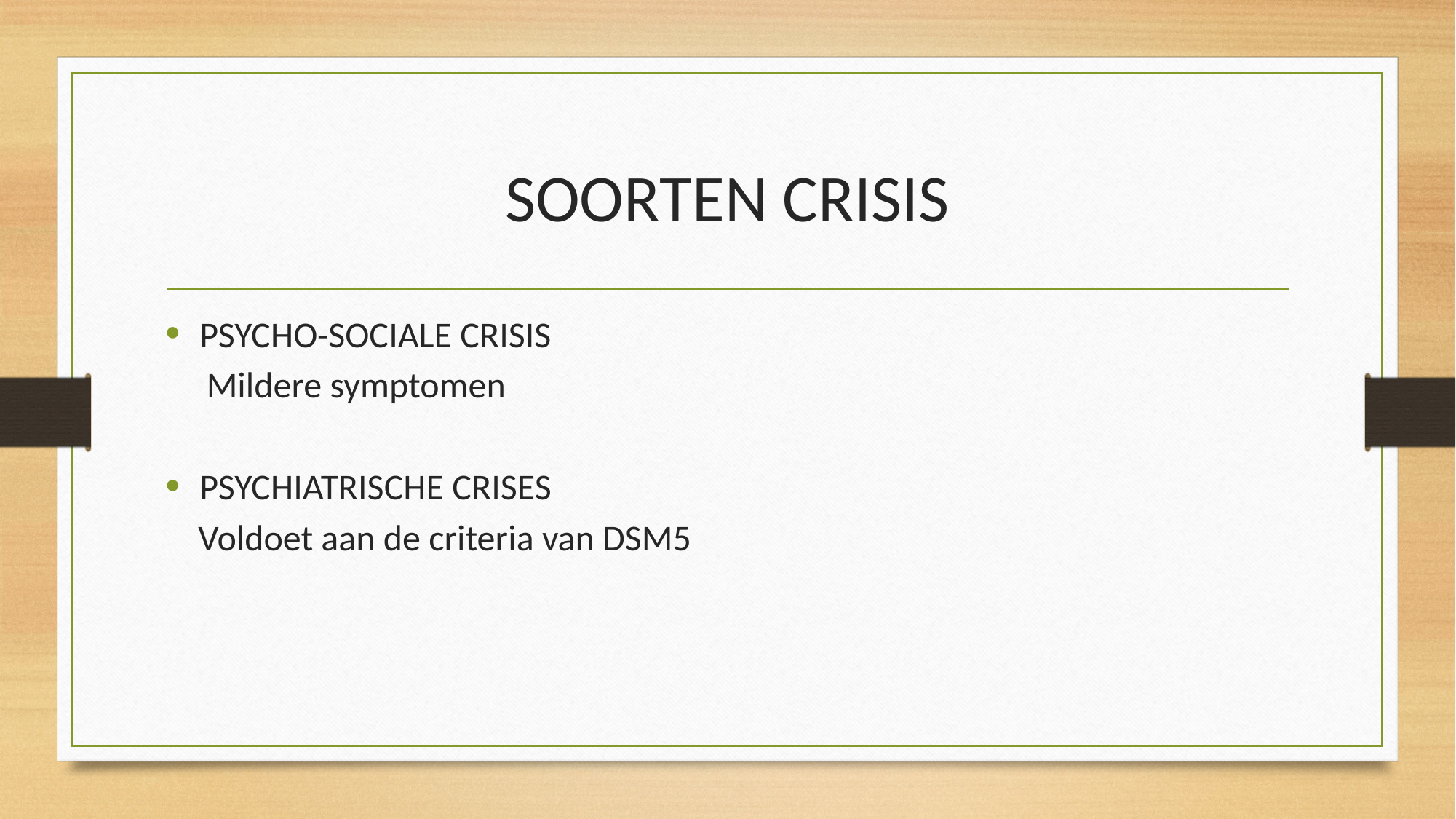

# SOORTEN CRISIS
PSYCHO-SOCIALE CRISIS
     Mildere symptomen

PSYCHIATRISCHE CRISES
    Voldoet aan de criteria van DSM5